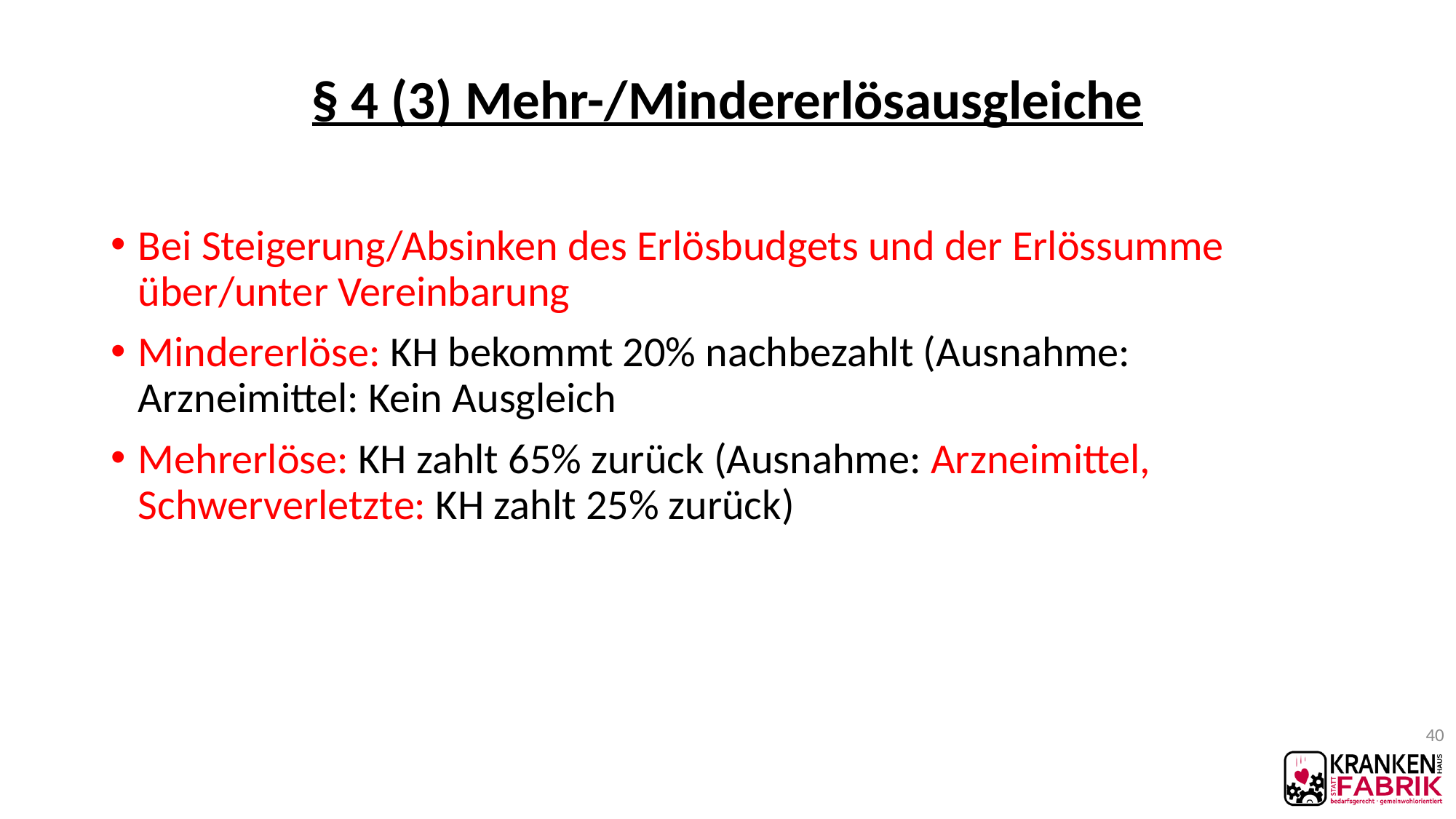

# § 4 (3) Mehr-/Mindererlösausgleiche
Bei Steigerung/Absinken des Erlösbudgets und der Erlössumme über/unter Vereinbarung
Mindererlöse: KH bekommt 20% nachbezahlt (Ausnahme: Arzneimittel: Kein Ausgleich
Mehrerlöse: KH zahlt 65% zurück (Ausnahme: Arzneimittel, Schwerverletzte: KH zahlt 25% zurück)
40